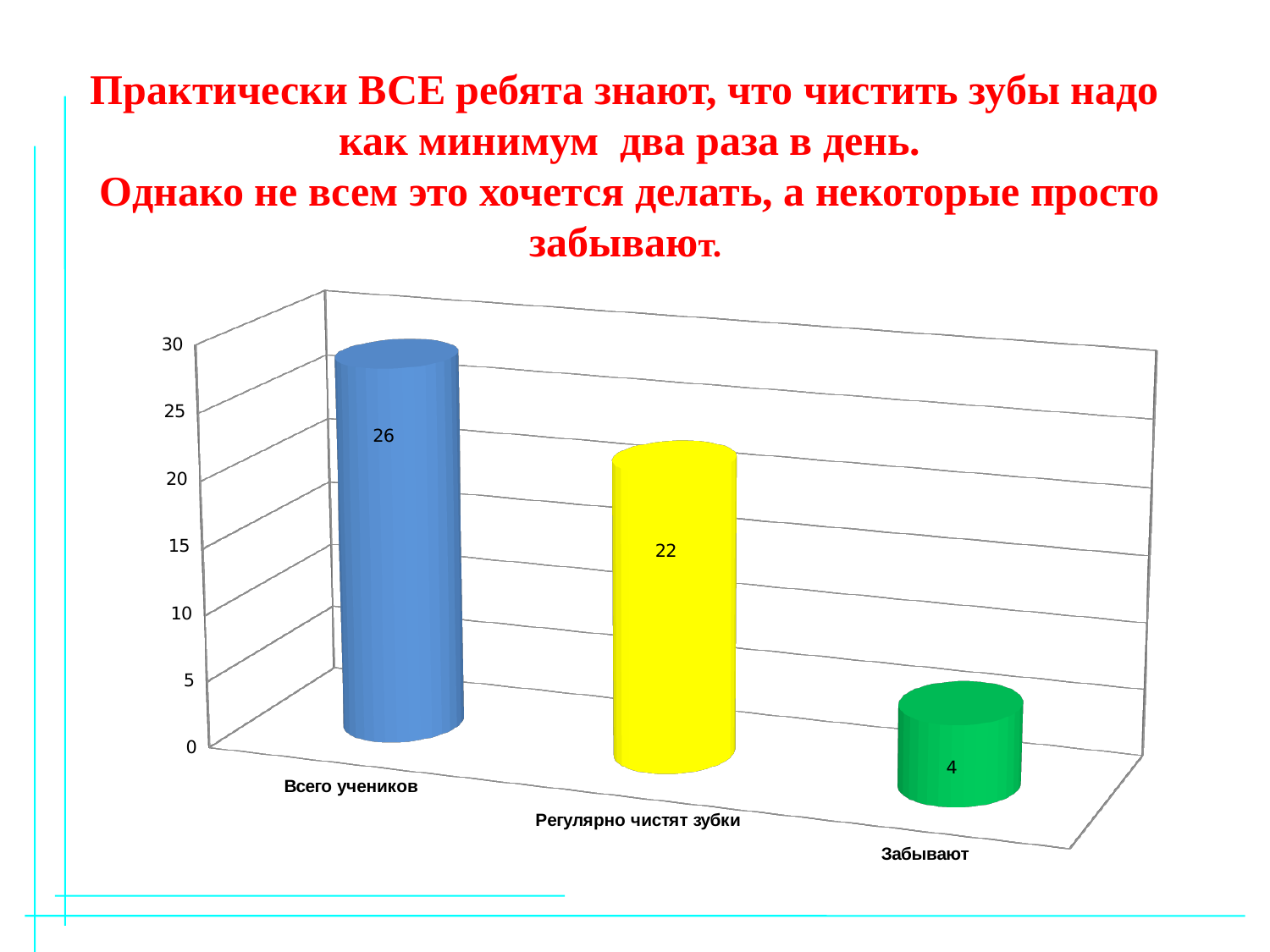

Практически ВСЕ ребята знают, что чистить зубы надо
 как минимум  два раза в день.
Однако не всем это хочется делать, а некоторые просто забывают.

[unsupported chart]